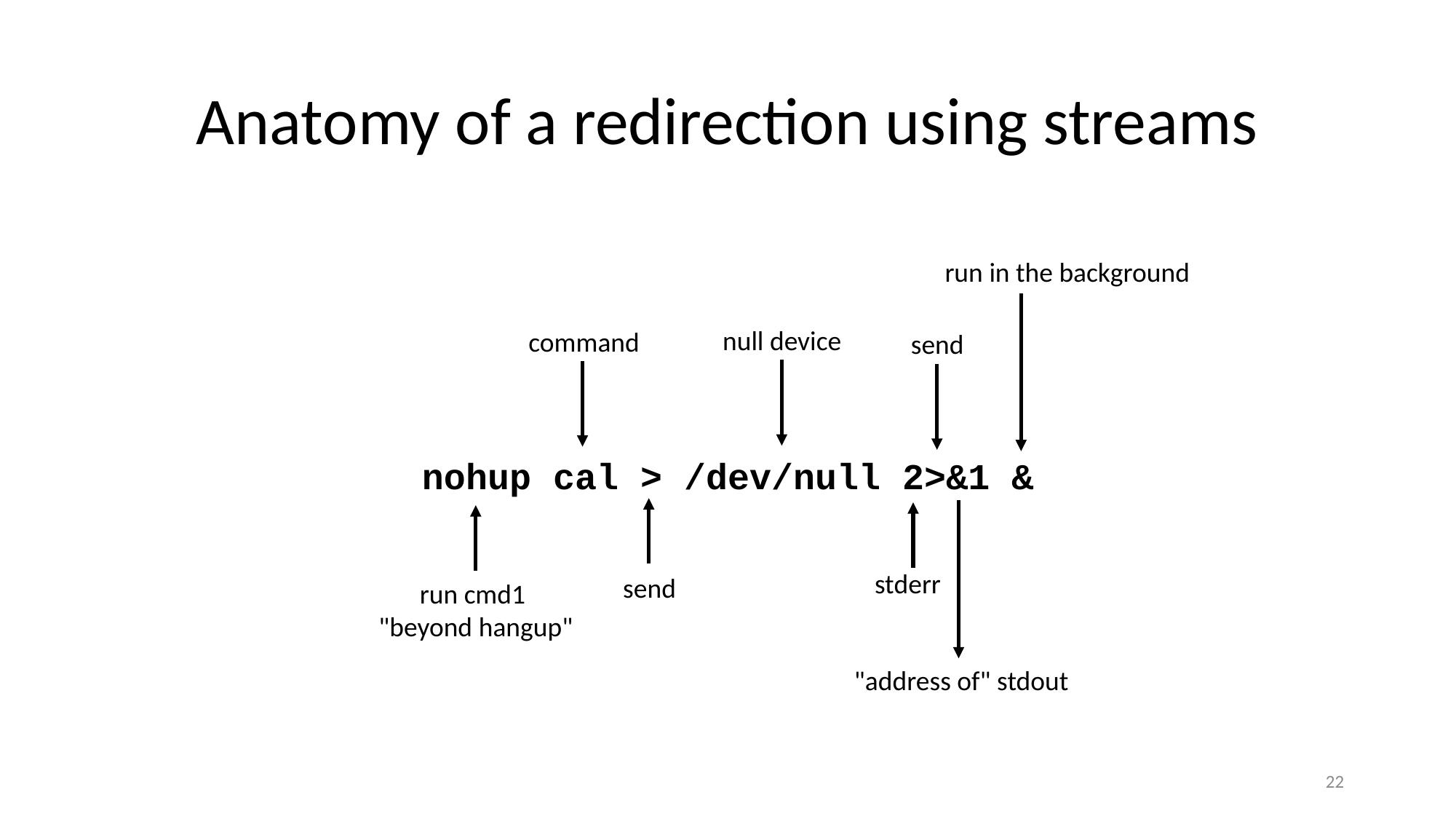

# Anatomy of a redirection using streams
nohup cal > /dev/null 2>&1 &
run in the background
null device
command
send
stderr
send
run cmd1
"beyond hangup"
"address of" stdout
22